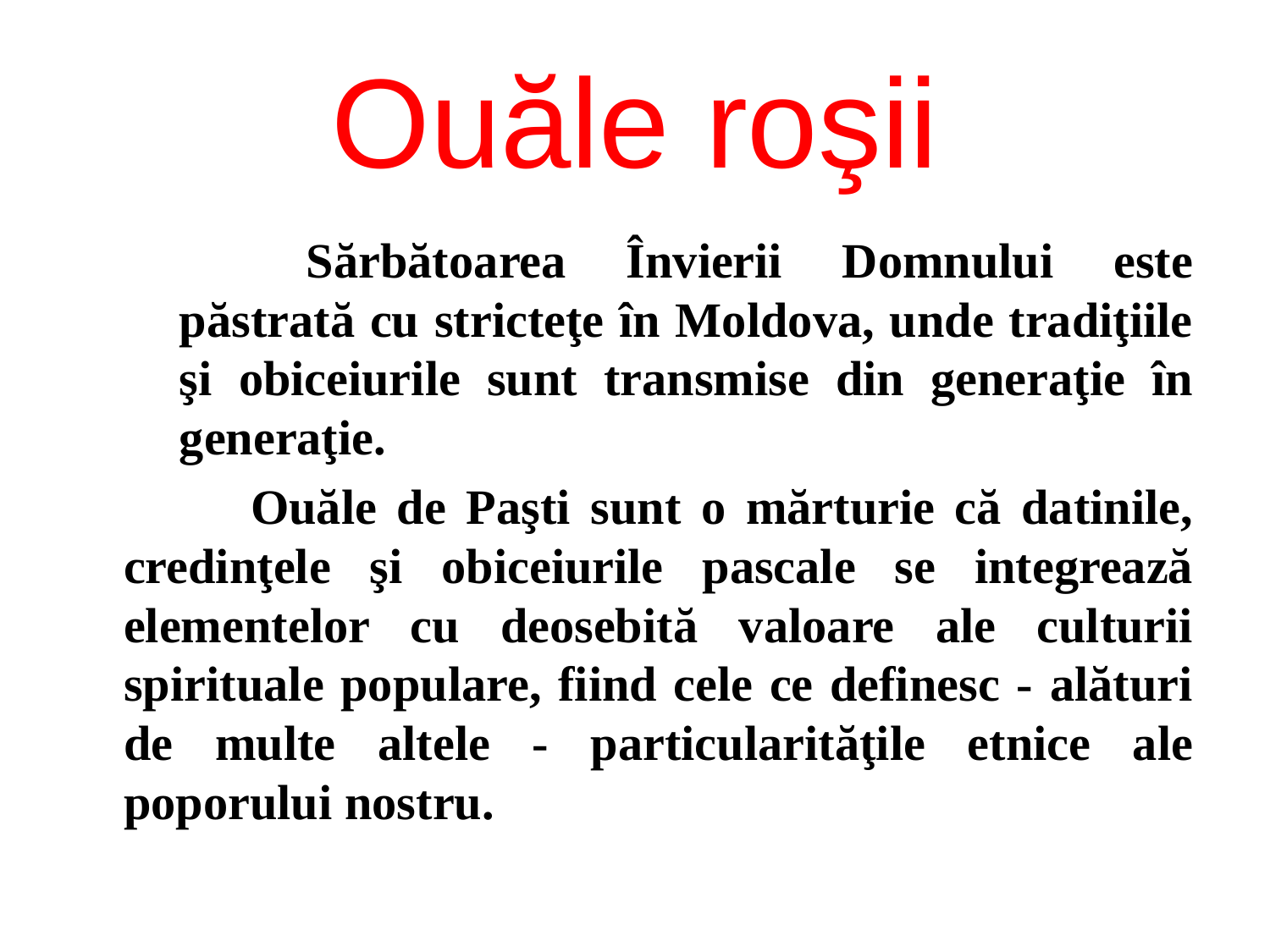

# Ouăle roşii
	Sărbătoarea Învierii Domnului este păstrată cu stricteţe în Moldova, unde tradiţiile şi obiceiurile sunt transmise din generaţie în generaţie.
	Ouăle de Paşti sunt o mărturie că datinile, credinţele şi obiceiurile pascale se integrează elementelor cu deosebită valoare ale culturii spirituale populare, fiind cele ce definesc - alături de multe altele - particularităţile etnice ale poporului nostru.